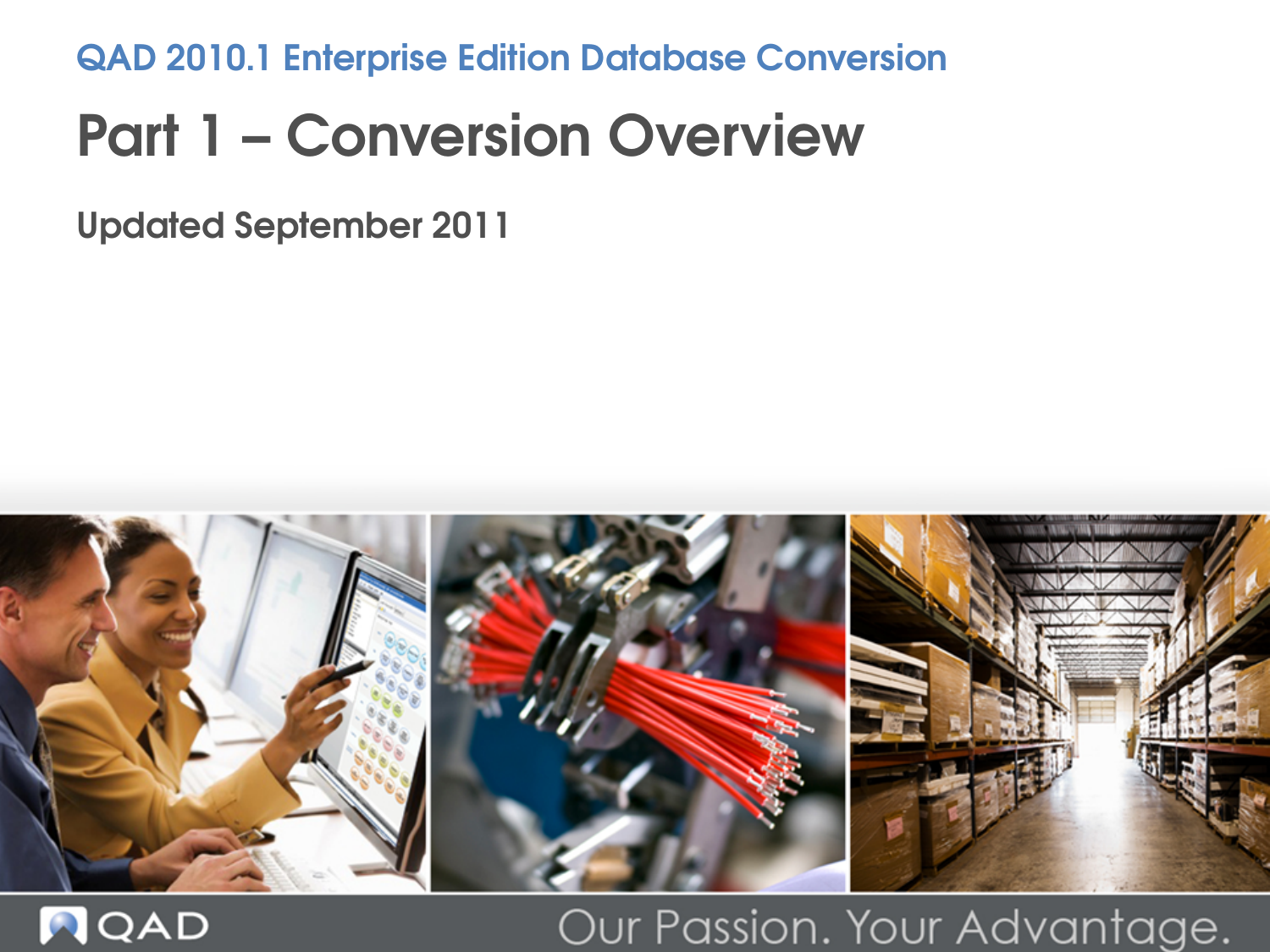

QAD 2010.1 Enterprise Edition Database Conversion
# Part 1 – Conversion Overview
Updated September 2011